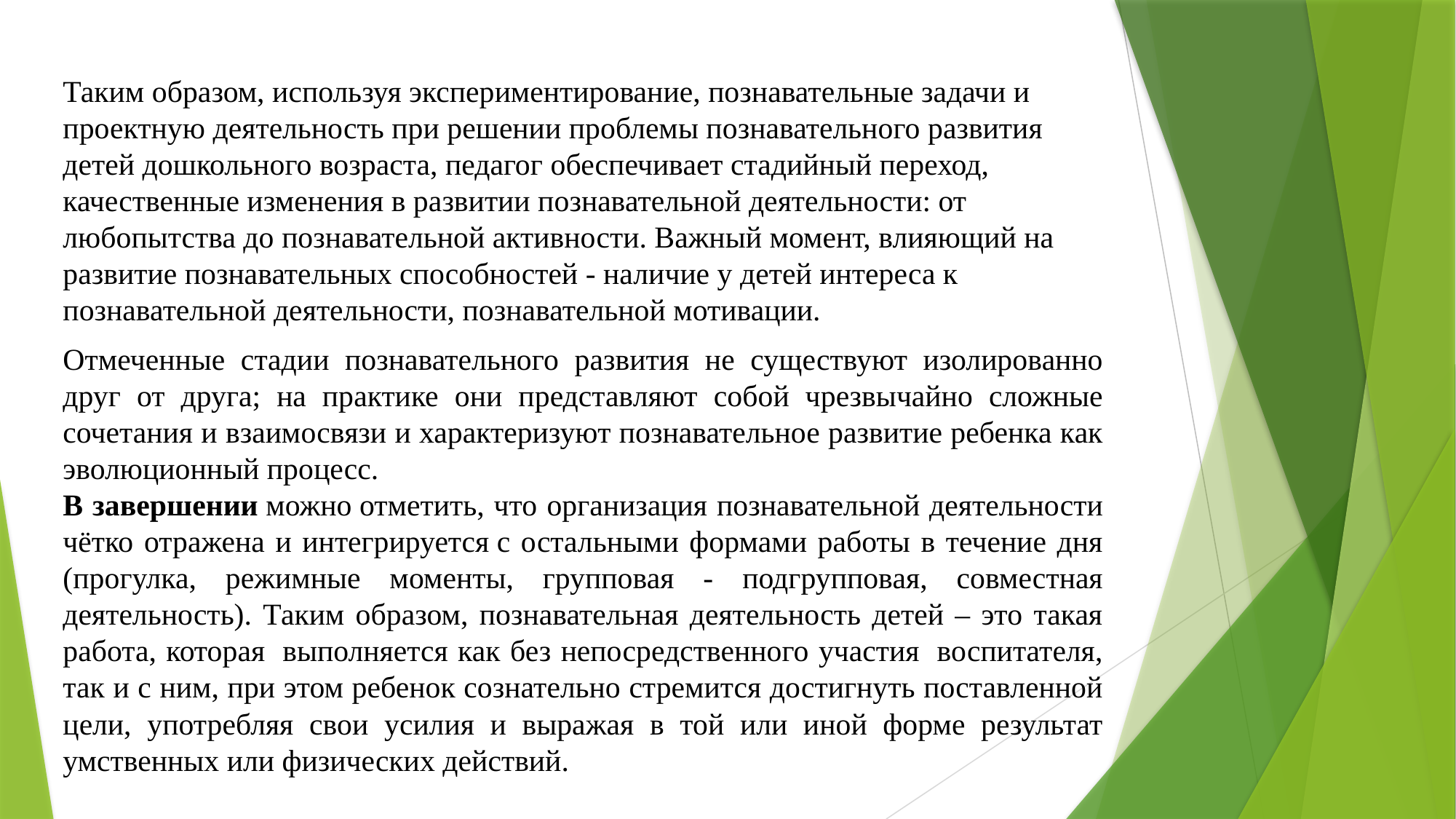

Таким образом, используя экспериментирование, познавательные задачи и проектную деятельность при решении проблемы познавательного развития детей дошкольного возраста, педагог обеспечивает стадийный переход, качественные изменения в развитии познавательной деятельности: от любопытства до познавательной активности. Важный момент, влияющий на развитие познавательных способностей - наличие у детей интереса к познавательной деятельности, познавательной мотивации.
Отмеченные стадии познавательного развития не существуют изолированно друг от друга; на практике они представляют собой чрезвычайно сложные сочетания и взаимосвязи и характеризуют познавательное развитие ребенка как эволюционный процесс.
В завершении можно отметить, что организация познавательной деятельности чётко отражена и интегрируется с остальными формами работы в течение дня (прогулка, режимные моменты, групповая - подгрупповая, совместная деятельность). Таким образом, познавательная деятельность детей – это такая работа, которая  выполняется как без непосредственного участия  воспитателя, так и с ним, при этом ребенок сознательно стремится достигнуть поставленной цели, употребляя свои усилия и выражая в той или иной форме результат умственных или физических действий.